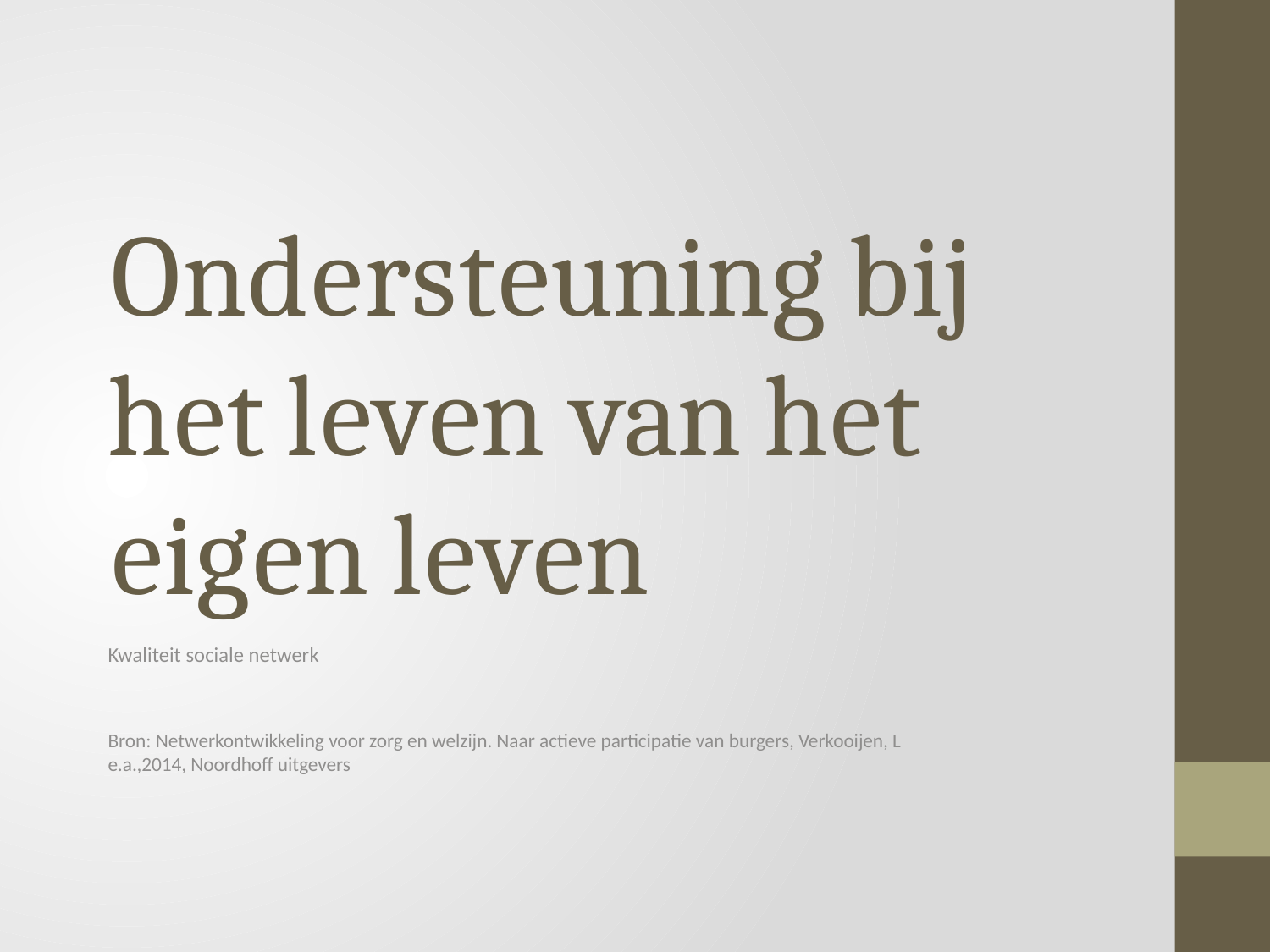

# Ondersteuning bij het leven van het eigen leven
Kwaliteit sociale netwerk

Bron: Netwerkontwikkeling voor zorg en welzijn. Naar actieve participatie van burgers, Verkooijen, L e.a.,2014, Noordhoff uitgevers